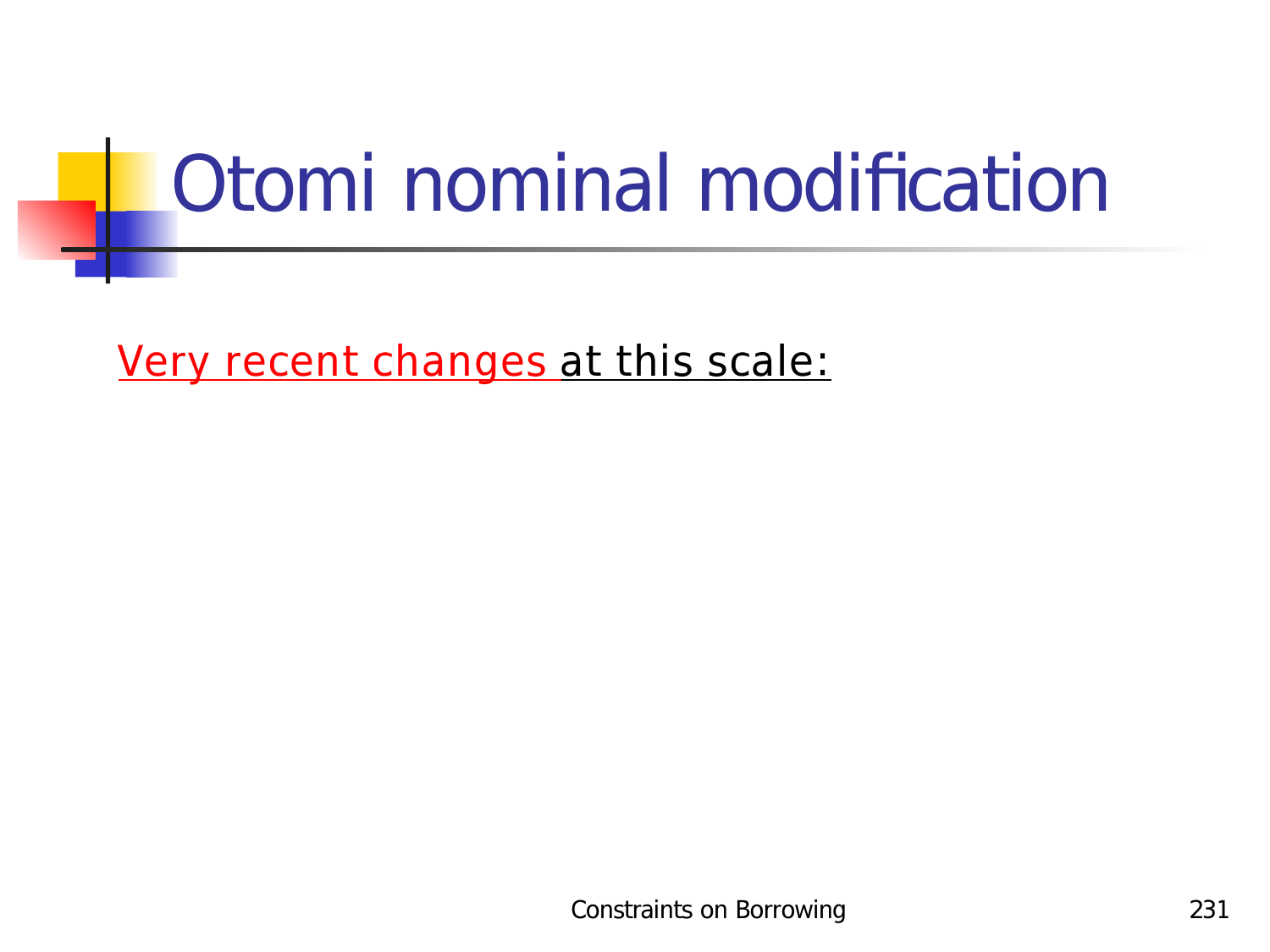

# Otomi nominal modification
Very recent changes at this scale:

Constraints on Borrowing
231